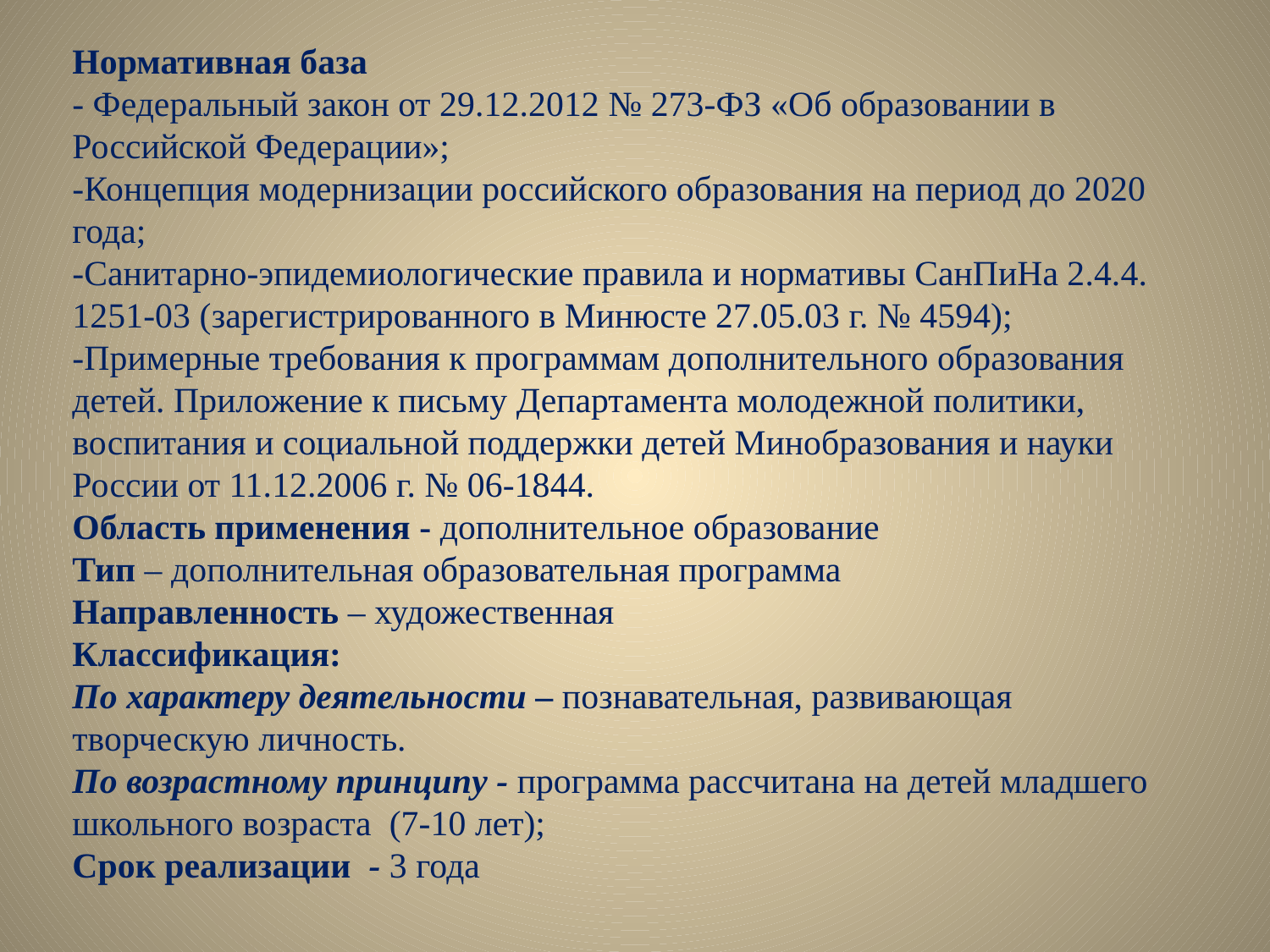

# Нормативная база - Федеральный закон от 29.12.2012 № 273-ФЗ «Об образовании в Российской Федерации»; -Концепция модернизации российского образования на период до 2020 года; -Санитарно-эпидемиологические правила и нормативы СанПиНа 2.4.4. 1251-03 (зарегистрированного в Минюсте 27.05.03 г. № 4594); -Примерные требования к программам дополнительного образования детей. Приложение к письму Департамента молодежной политики, воспитания и социальной поддержки детей Минобразования и науки России от 11.12.2006 г. № 06-1844. Область применения - дополнительное образование Тип – дополнительная образовательная программа Направленность – художественная Классификация: По характеру деятельности – познавательная, развивающая творческую личность. По возрастному принципу - программа рассчитана на детей младшего школьного возраста  (7-10 лет); Срок реализации  - 3 года